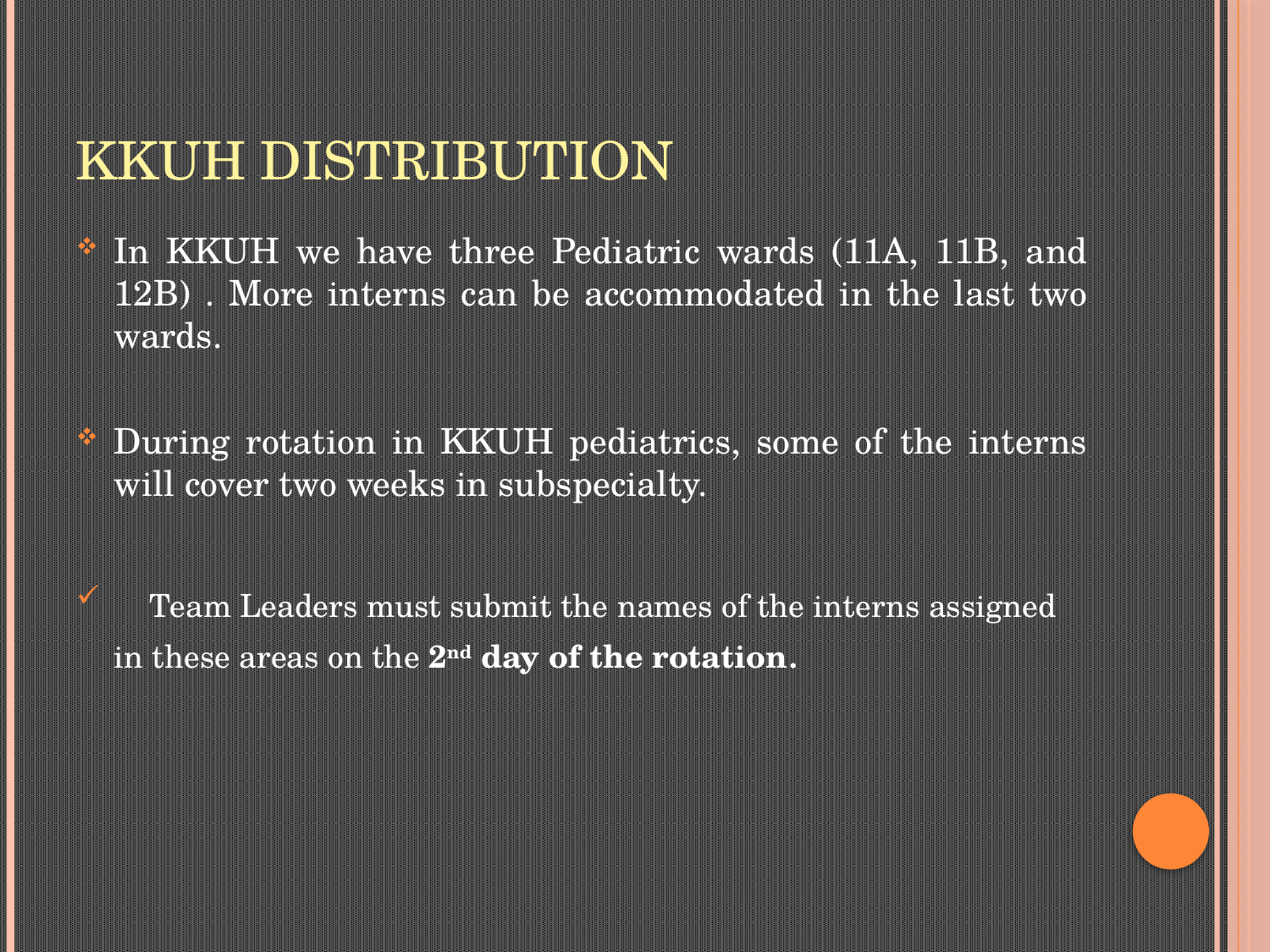

# Kkuh distribution
In KKUH we have three Pediatric wards (11A, 11B, and 12B) . More interns can be accommodated in the last two wards.

During rotation in KKUH pediatrics, some of the interns will cover two weeks in subspecialty.

   Team Leaders must submit the names of the interns assigned in these areas on the 2nd day of the rotation.